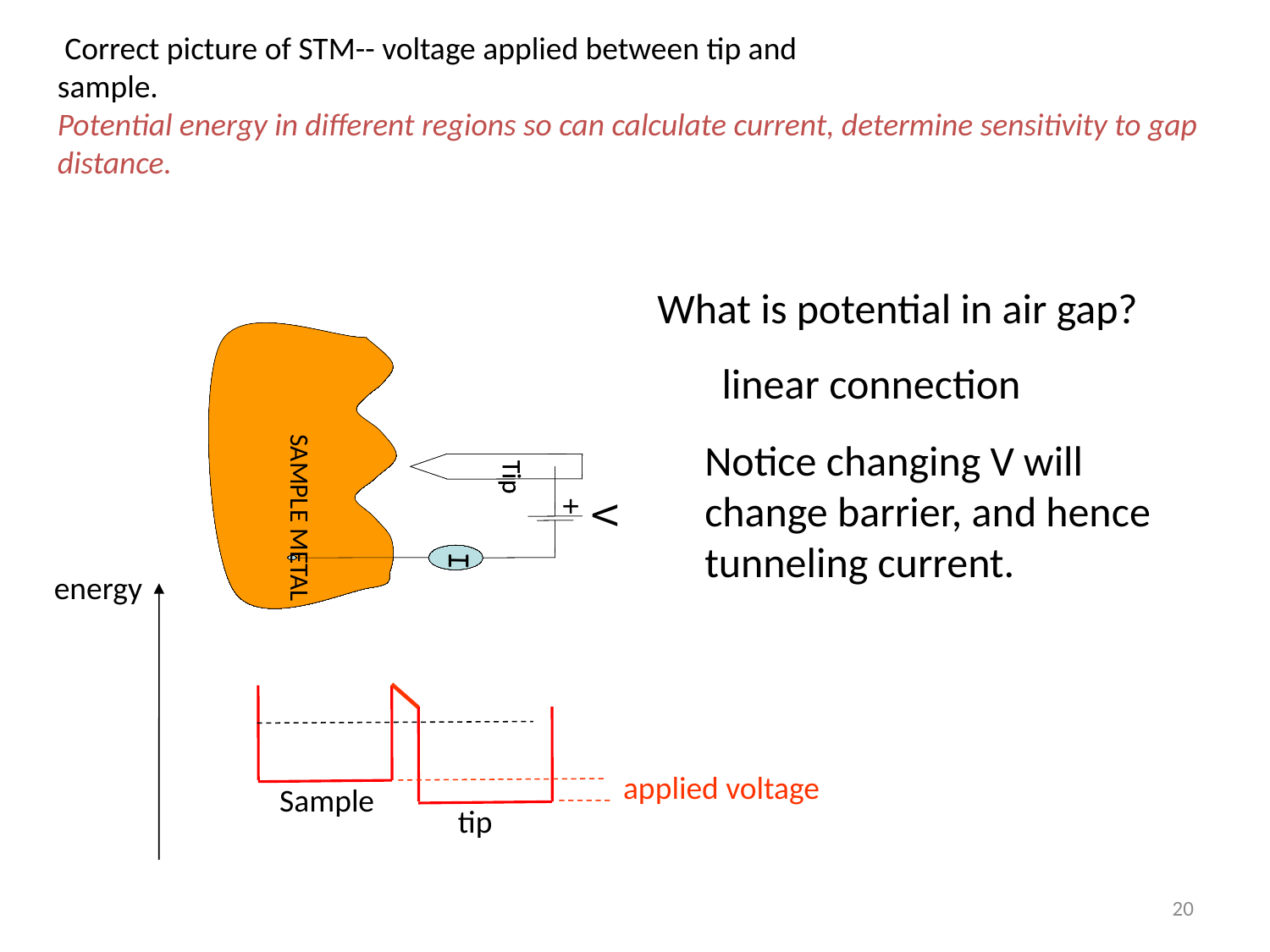

Correct picture of STM-- voltage applied between tip and
sample.
Potential energy in different regions so can calculate current, determine sensitivity to gap distance.

V
+

Tip
Tip

I
I

SAMPLE METAL
SAMPLE METAL

What is potential in air gap?
linear connection

Notice changing V will
change barrier, and hence
tunneling current.

energy

applied voltage

Sample

tip

20